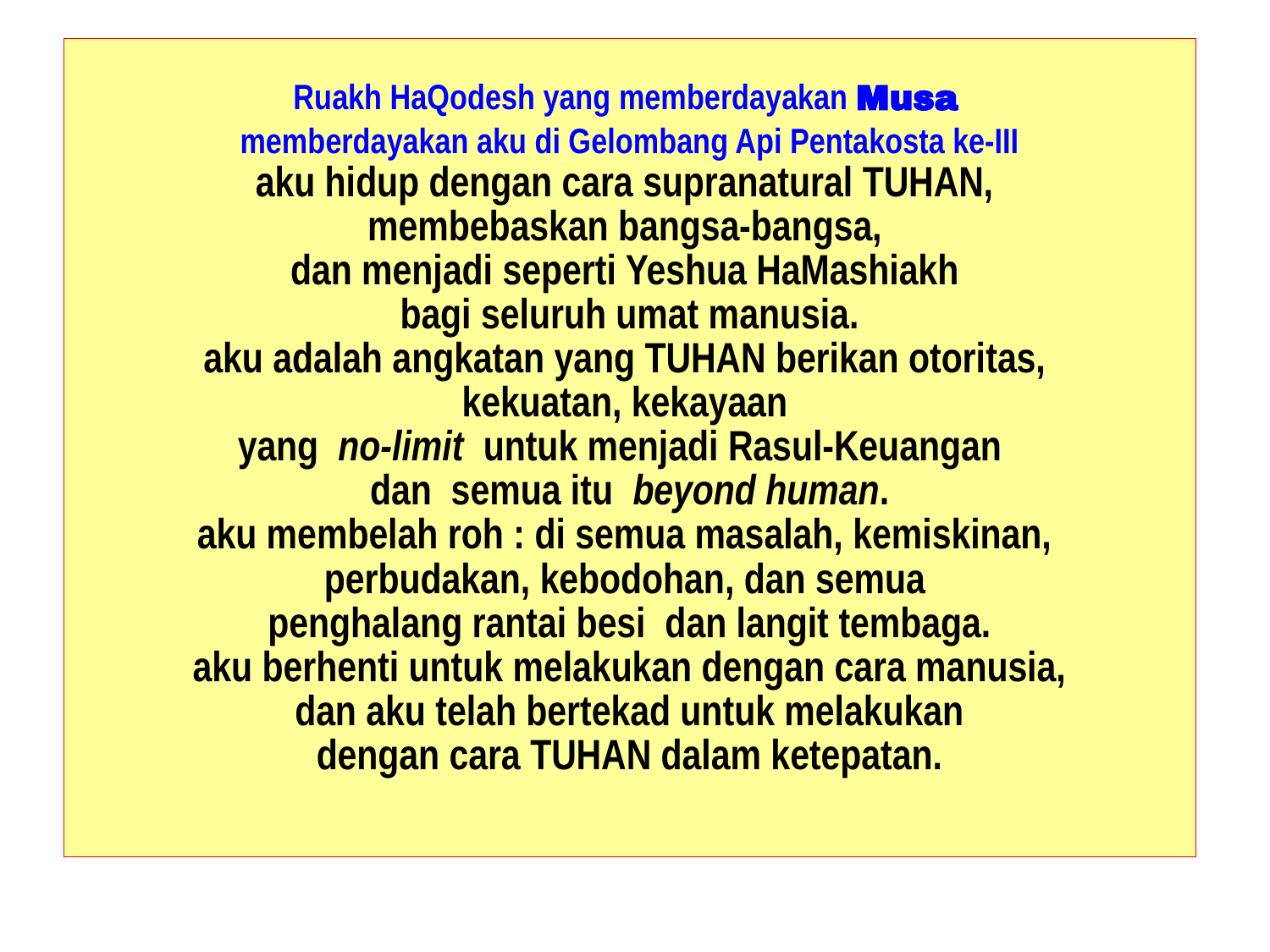

# Ruakh HaQodesh yang memberdayakan Musa memberdayakan aku di Gelombang Api Pentakosta ke-III aku hidup dengan cara supranatural TUHAN, membebaskan bangsa-bangsa, dan menjadi seperti Yeshua HaMashiakh bagi seluruh umat manusia. aku adalah angkatan yang TUHAN berikan otoritas, kekuatan, kekayaan yang  no-limit  untuk menjadi Rasul-Keuangan dan  semua itu  beyond human. aku membelah roh : di semua masalah, kemiskinan, perbudakan, kebodohan, dan semua penghalang rantai besi  dan langit tembaga. aku berhenti untuk melakukan dengan cara manusia, dan aku telah bertekad untuk melakukan dengan cara TUHAN dalam ketepatan.